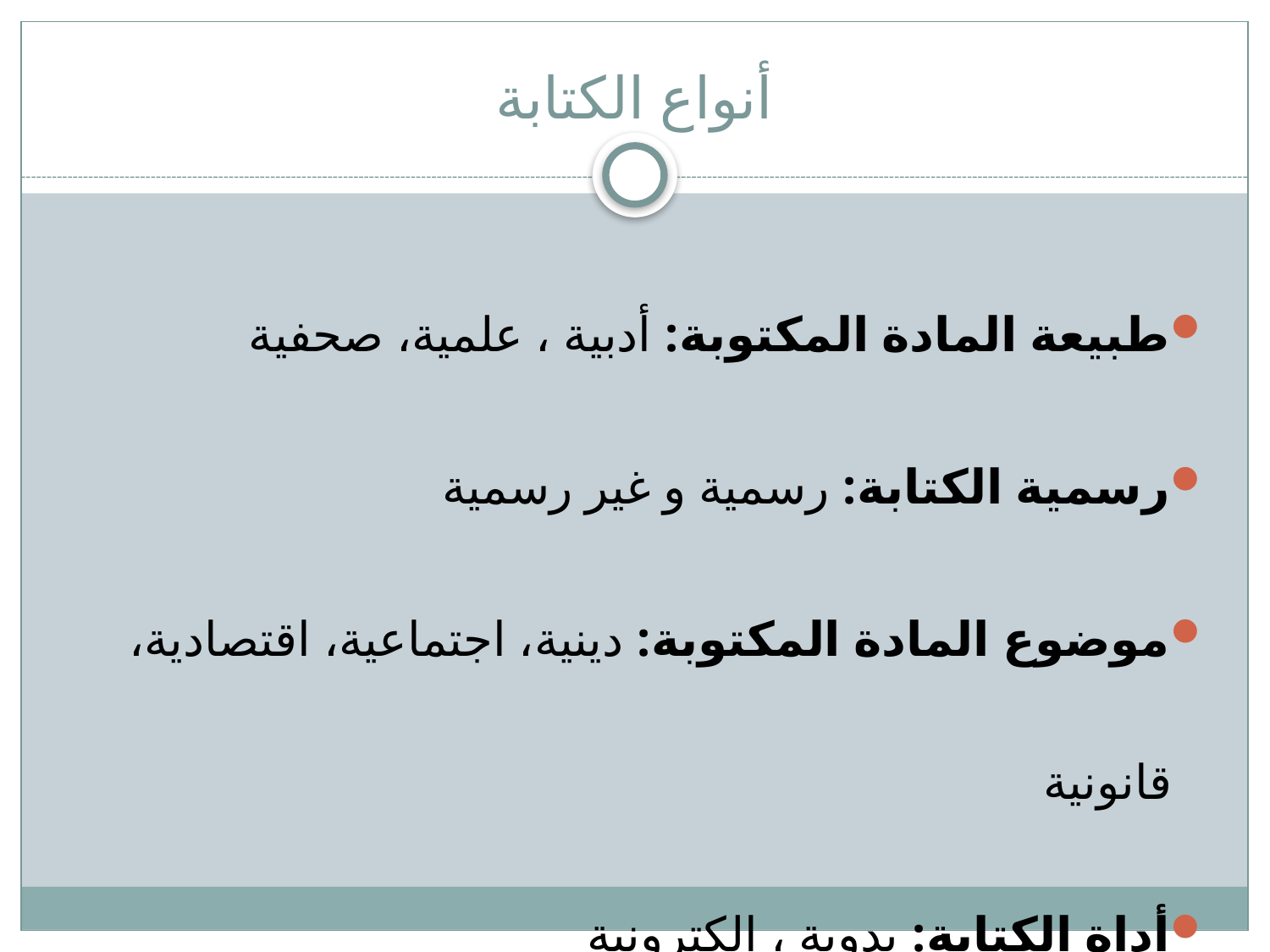

# أنواع الكتابة
طبيعة المادة المكتوبة: أدبية ، علمية، صحفية
رسمية الكتابة: رسمية و غير رسمية
موضوع المادة المكتوبة: دينية، اجتماعية، اقتصادية، قانونية
أداة الكتابة: يدوية ، إلكترونية